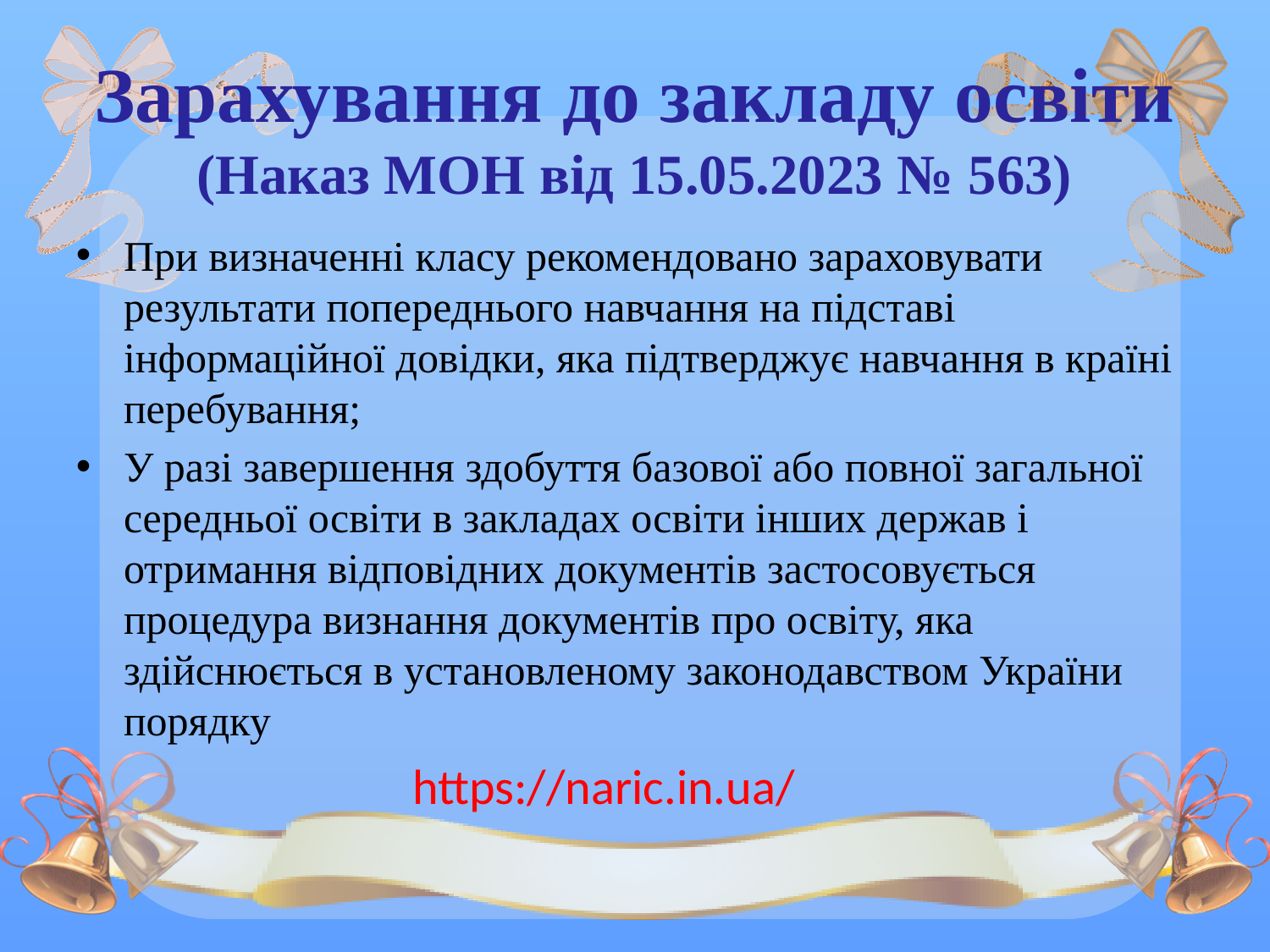

# Зарахування до закладу освіти (Наказ МОН від 15.05.2023 № 563)
При визначенні класу рекомендовано зараховувати результати попереднього навчання на підставі інформаційної довідки, яка підтверджує навчання в країні перебування;
У разі завершення здобуття базової або повної загальної середньої освіти в закладах освіти інших держав і отримання відповідних документів застосовується процедура визнання документів про освіту, яка здійснюється в установленому законодавством України порядку
                              https://naric.in.ua/